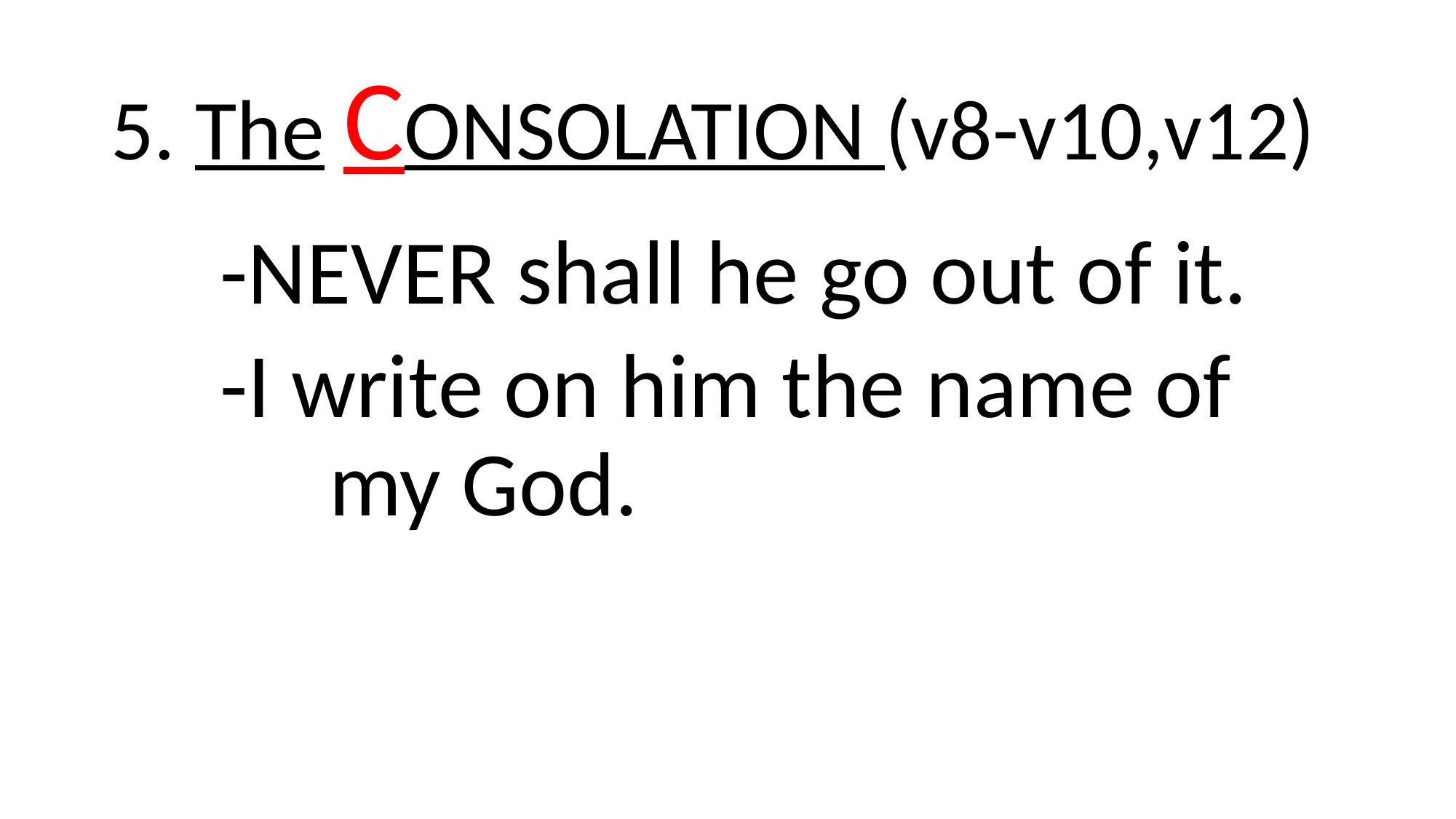

# 5. The CONSOLATION (v8-v10,v12)
	-NEVER shall he go out of it.
	-I write on him the name of 			my God.